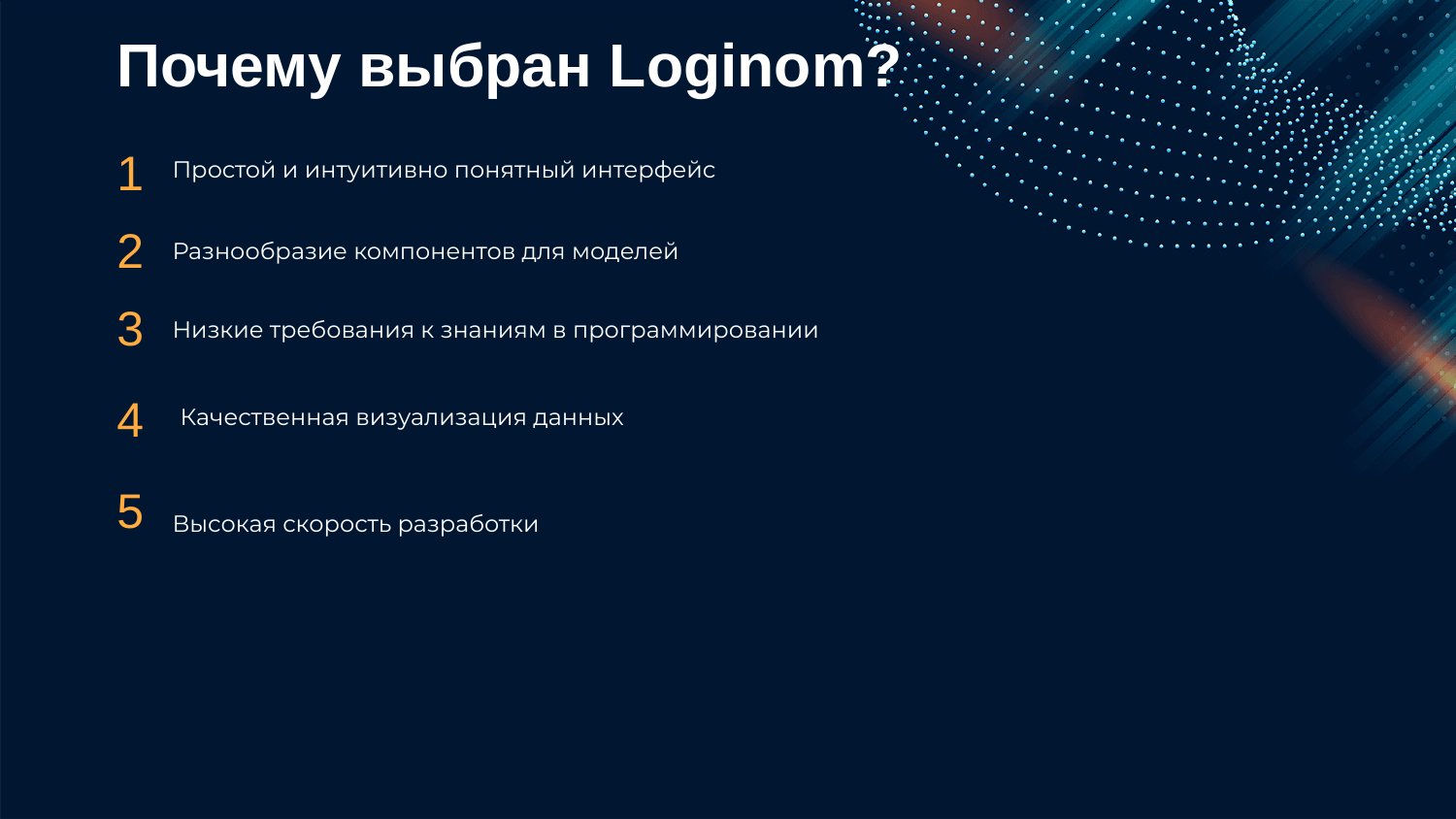

Почему выбран Loginom?
# 1
Простой и интуитивно понятный интерфейс
2
Разнообразие компонентов для моделей
3
Низкие требования к знаниям в программировании
4
Качественная визуализация данных
5
Высокая скорость разработки